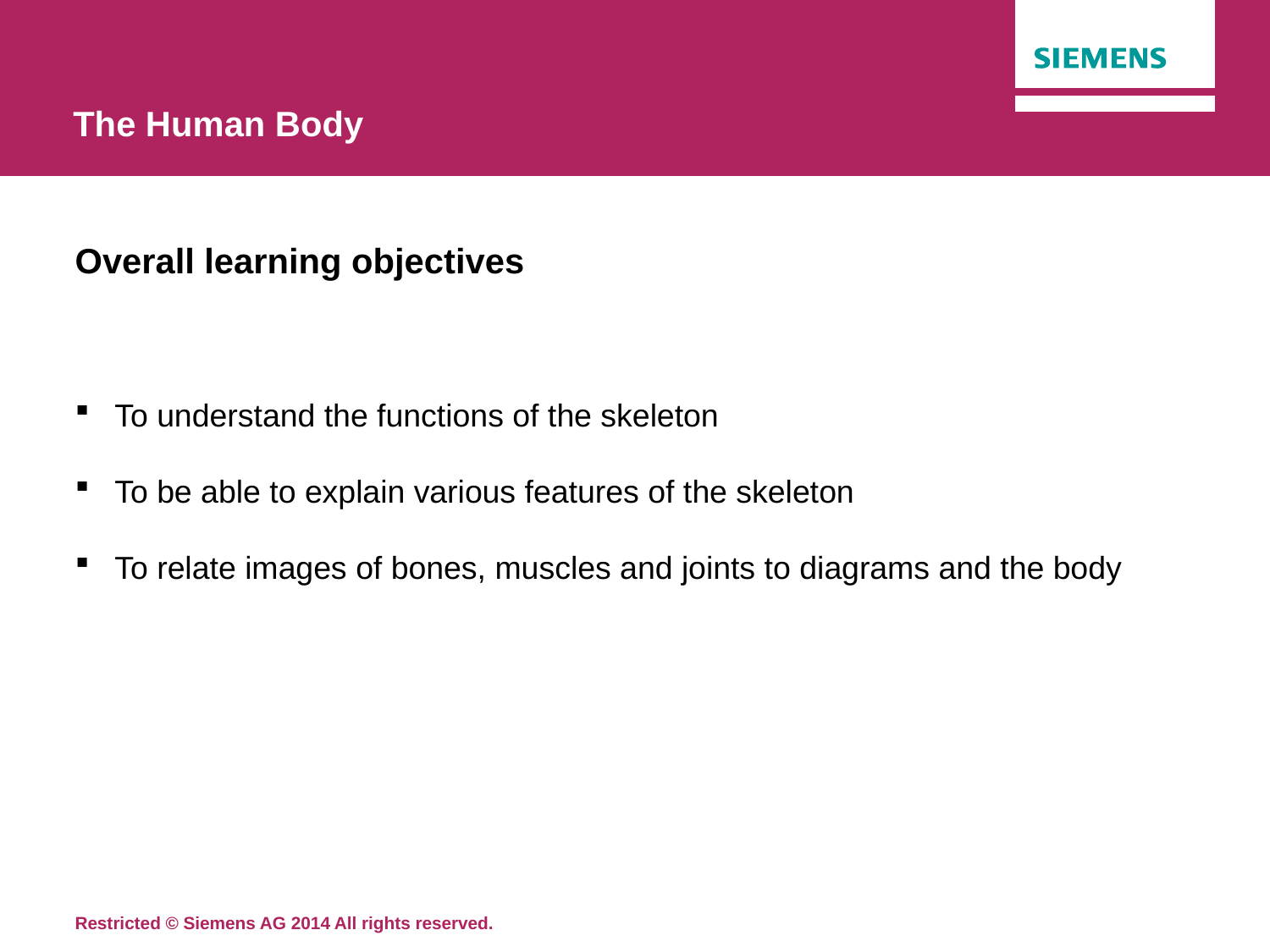

# The Human Body
Overall learning objectives

To understand the functions of the skeleton
To be able to explain various features of the skeleton
To relate images of bones, muscles and joints to diagrams and the body